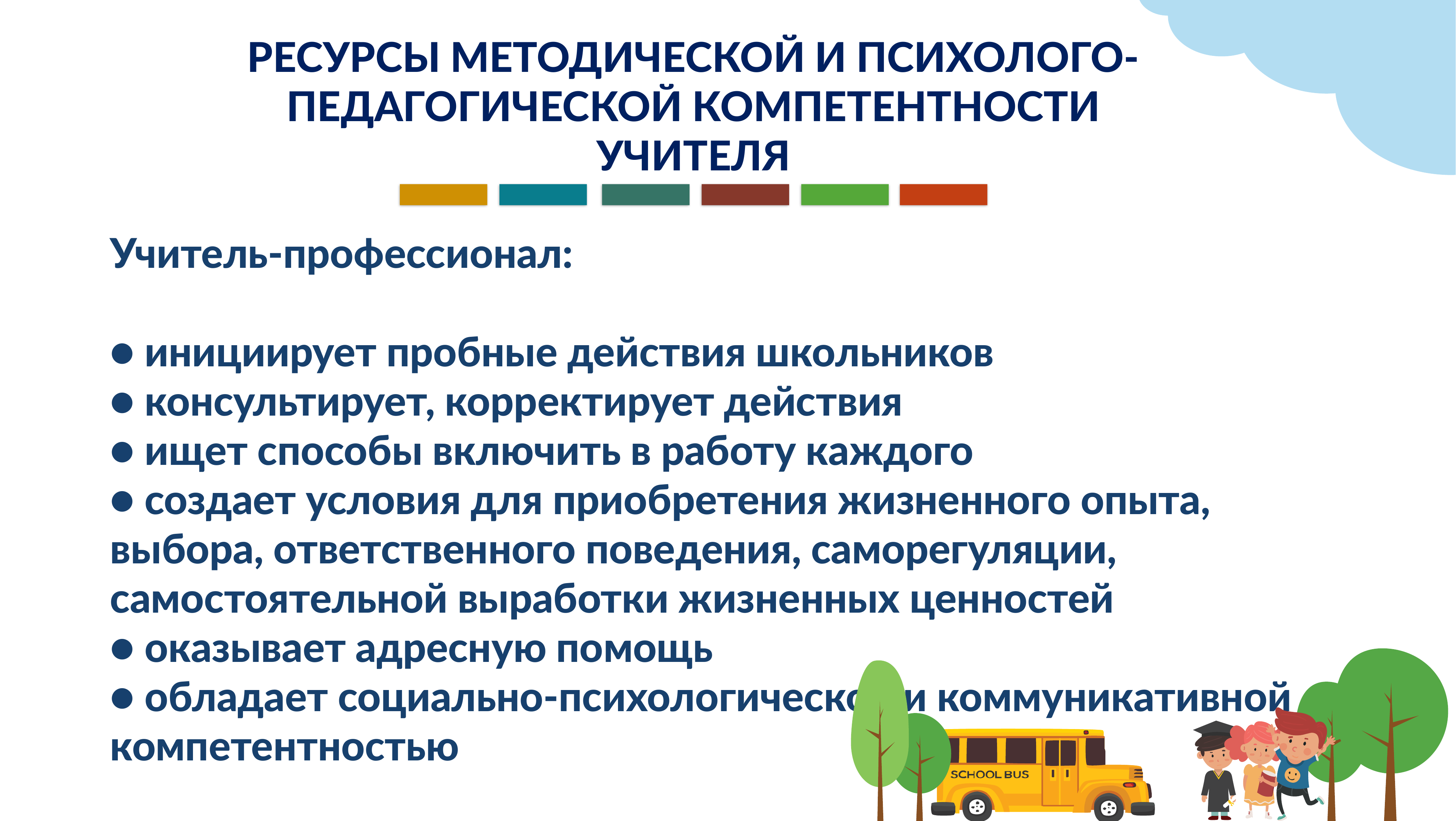

Ресурсы методической и психолого-педагогической компетентности учителя

Учитель-профессионал:

● инициирует пробные действия школьников
● консультирует, корректирует действия
● ищет способы включить в работу каждого
● создает условия для приобретения жизненного опыта, выбора, ответственного поведения, саморегуляции, самостоятельной выработки жизненных ценностей
● оказывает адресную помощь
● обладает социально-психологической и коммуникативной компетентностью